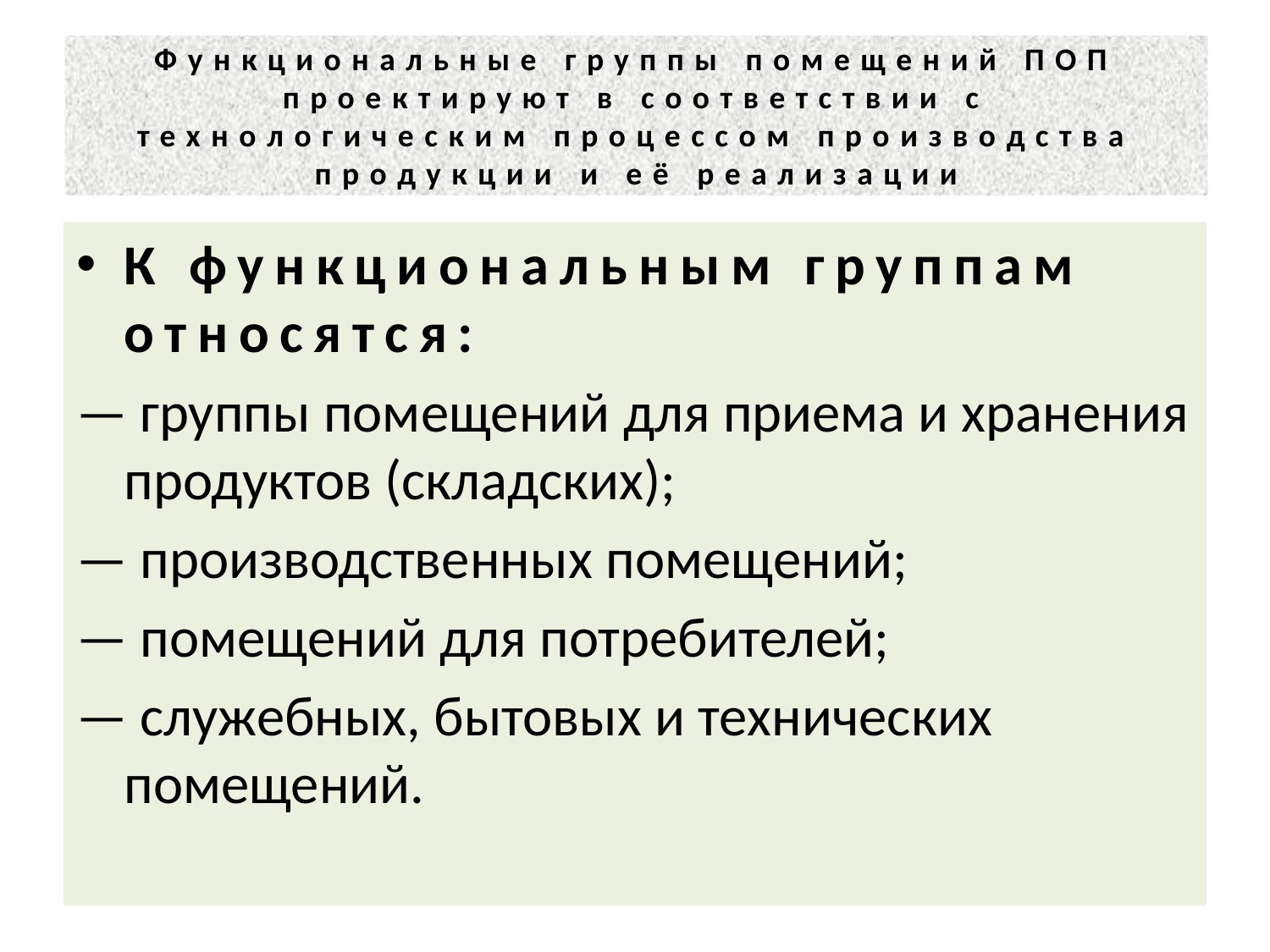

# Функциональные группы помещений ПОП проектируют в соответствии с технологическим процессом производства продукции и её реализации
К функциональным группам относятся:
— группы помещений для приема и хранения продуктов (складских);
— производственных помещений;
— помещений для потребителей;
— служебных, бытовых и технических помещений.